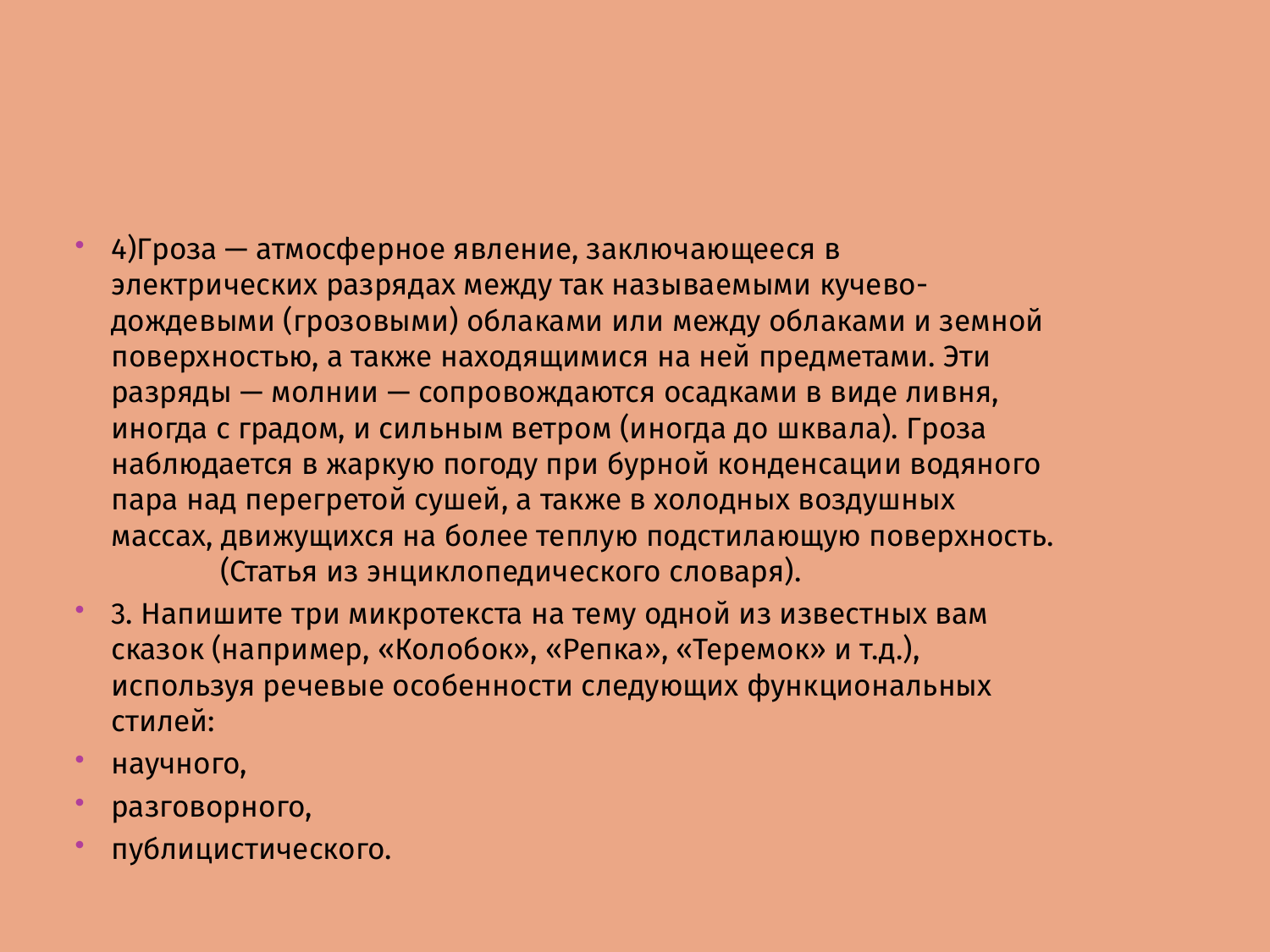

#
4)Гроза — атмосферное явление, заключающееся в электрических разрядах между так называемыми кучево-дождевыми (грозовыми) облаками или между облаками и земной поверхностью, а также находящимися на ней предметами. Эти разряды — молнии — сопровождаются осадками в виде ливня, иногда с градом, и сильным ветром (иногда до шквала). Гроза наблюдается в жаркую погоду при бурной конденсации водяного пара над перегретой сушей, а также в холодных воздушных массах, движущихся на более теплую подстилающую поверхность.
              (Статья из энциклопедического словаря).
3. Напишите три микротекста на тему одной из известных вам сказок (например, «Колобок», «Репка», «Теремок» и т.д.), используя речевые особенности следующих функциональных стилей:
научного,
разговорного,
публицистического.